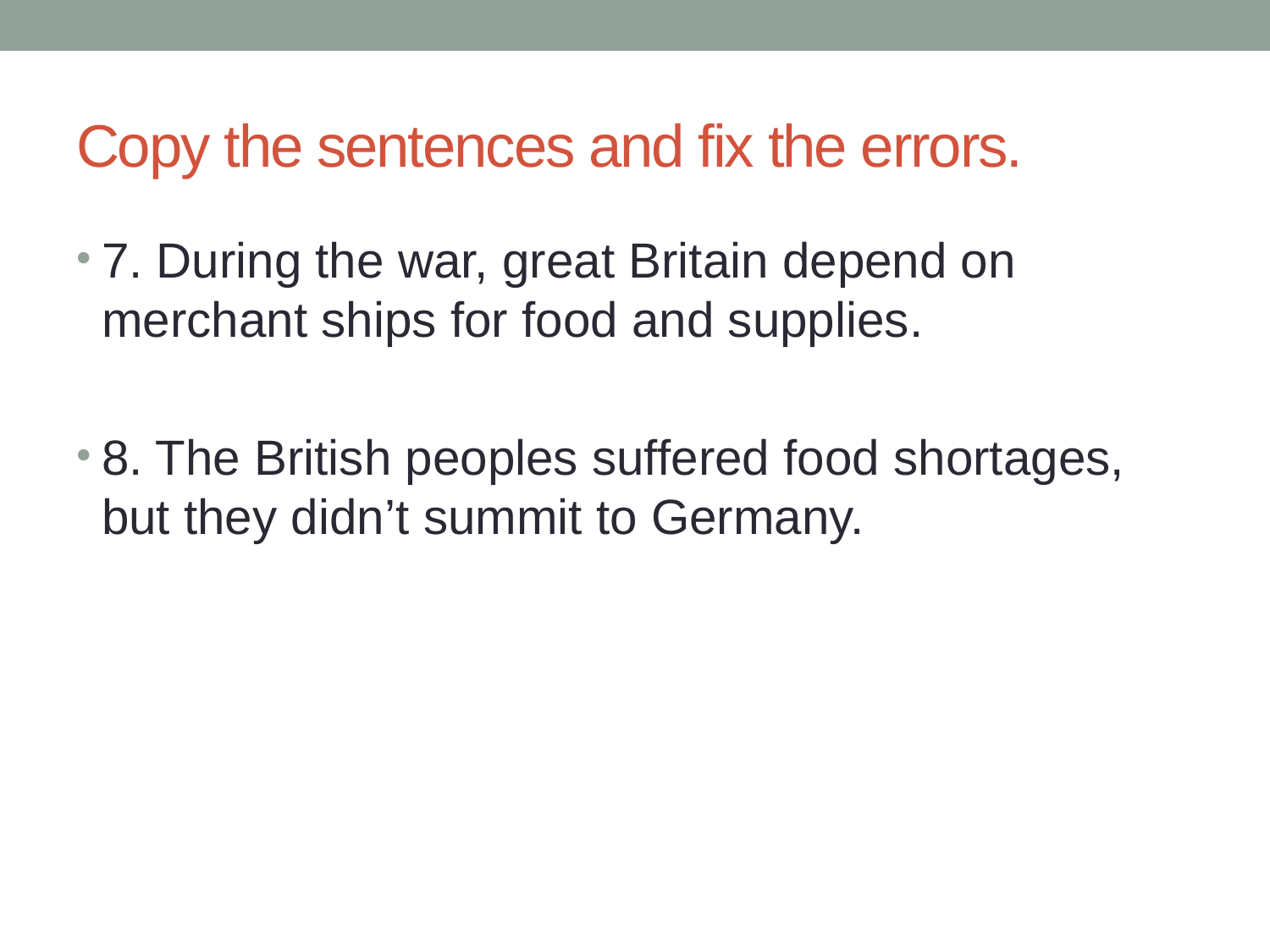

# Copy the sentences and fix the errors.
7. During the war, great Britain depend on merchant ships for food and supplies.

8. The British peoples suffered food shortages, but they didn’t summit to Germany.